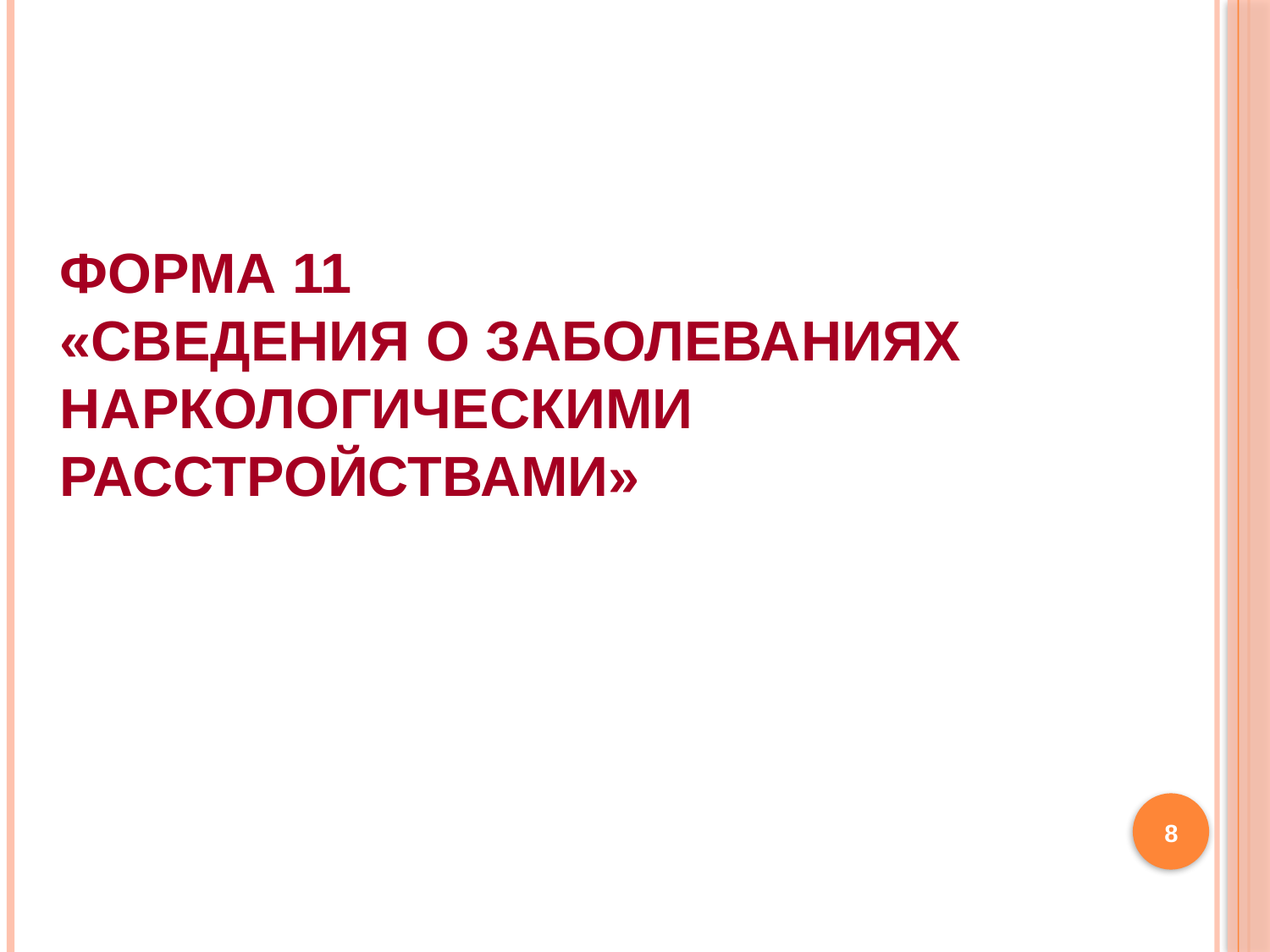

ФОРМА 11
«СВЕДЕНИЯ О ЗАБОЛЕВАНИЯХ НАРКОЛОГИЧЕСКИМИ РАССТРОЙСТВАМИ»
8